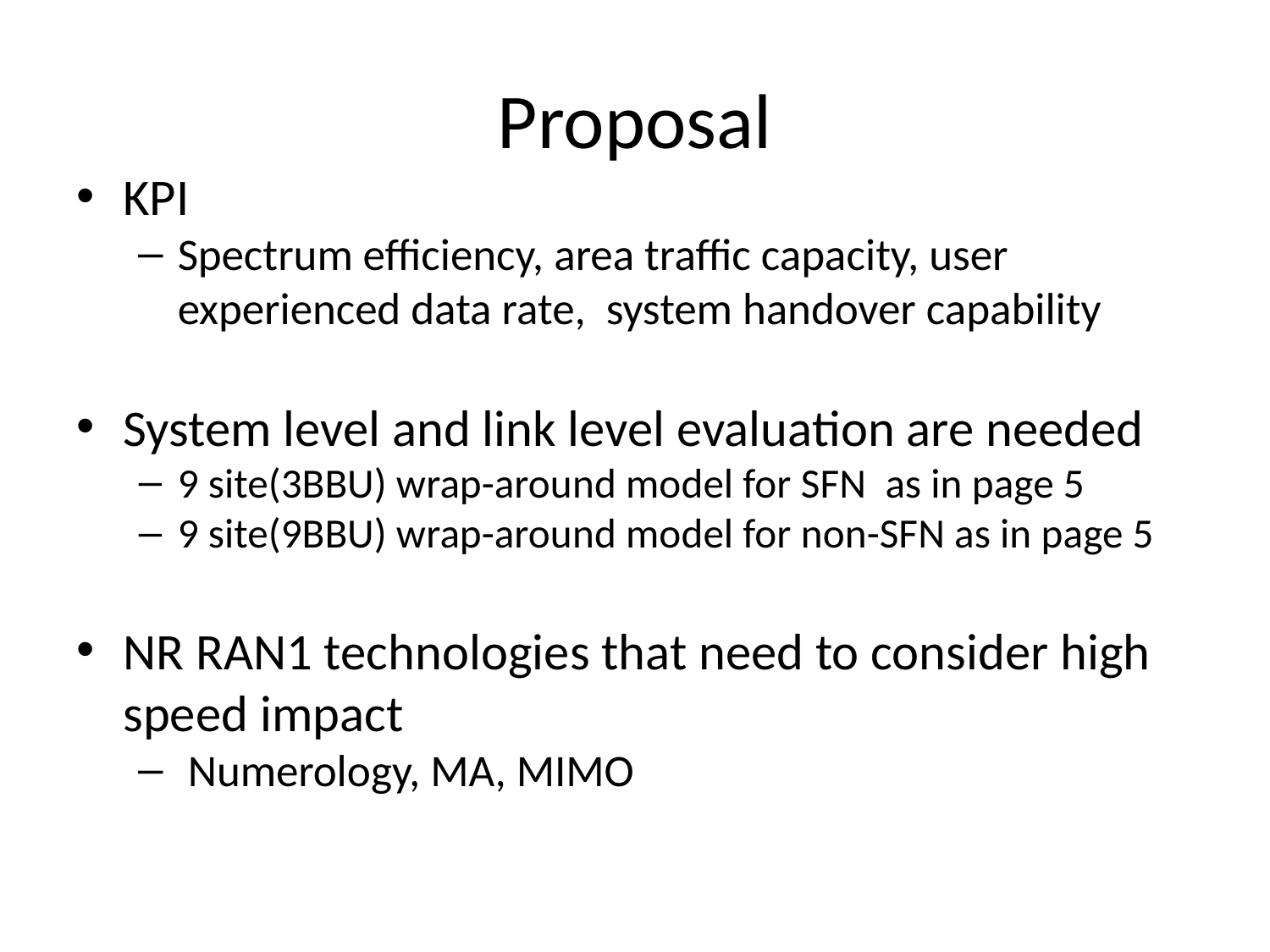

# Proposal
KPI
Spectrum efficiency, area traffic capacity, user experienced data rate,  system handover capability

System level and link level evaluation are needed
9 site(3BBU) wrap-around model for SFN  as in page 5
9 site(9BBU) wrap-around model for non-SFN as in page 5

NR RAN1 technologies that need to consider high speed impact
 Numerology, MA, MIMO